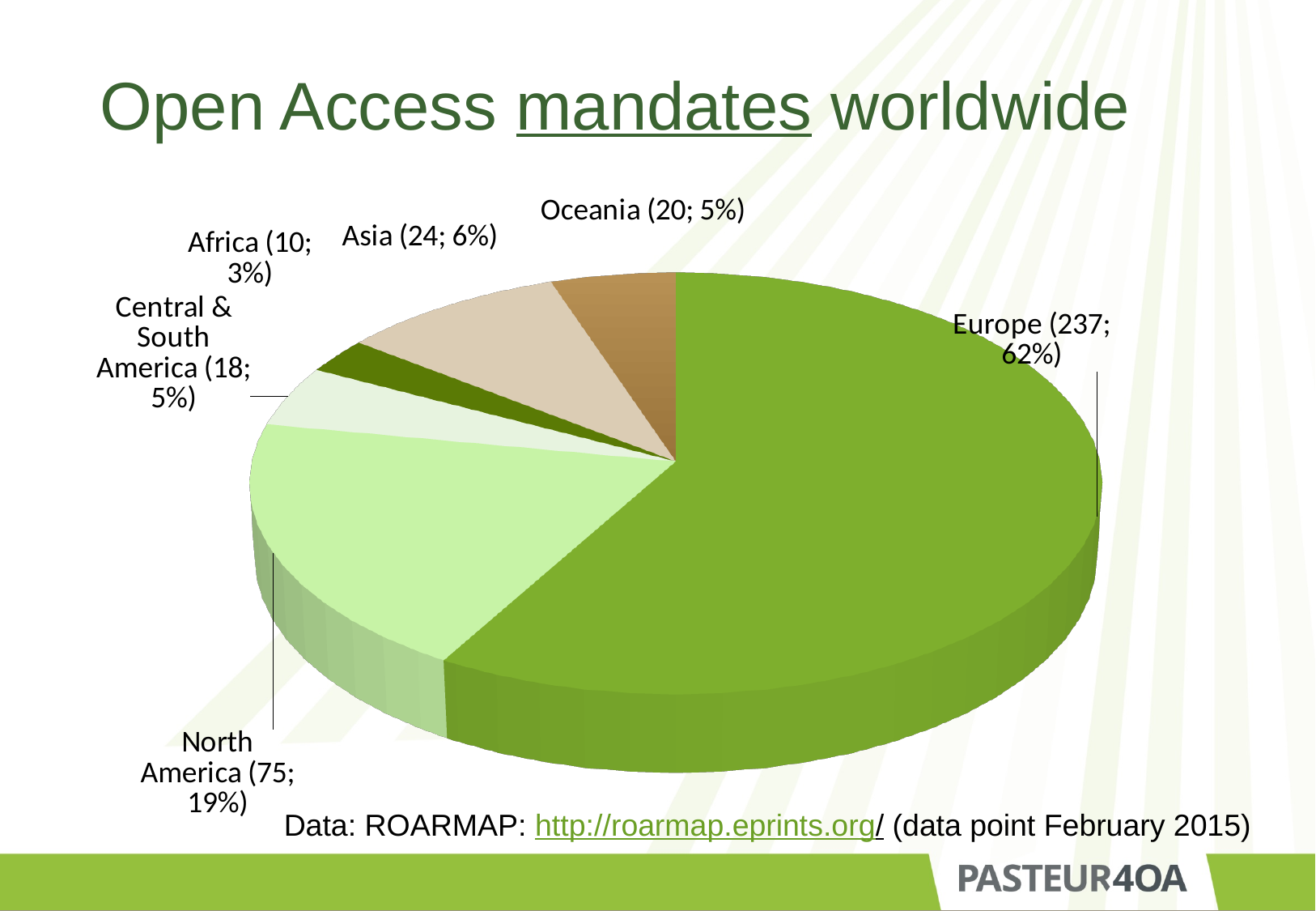

# Open Access mandates worldwide

[unsupported chart]

Data: ROARMAP: http://roarmap.eprints.org/ (data point February 2015)